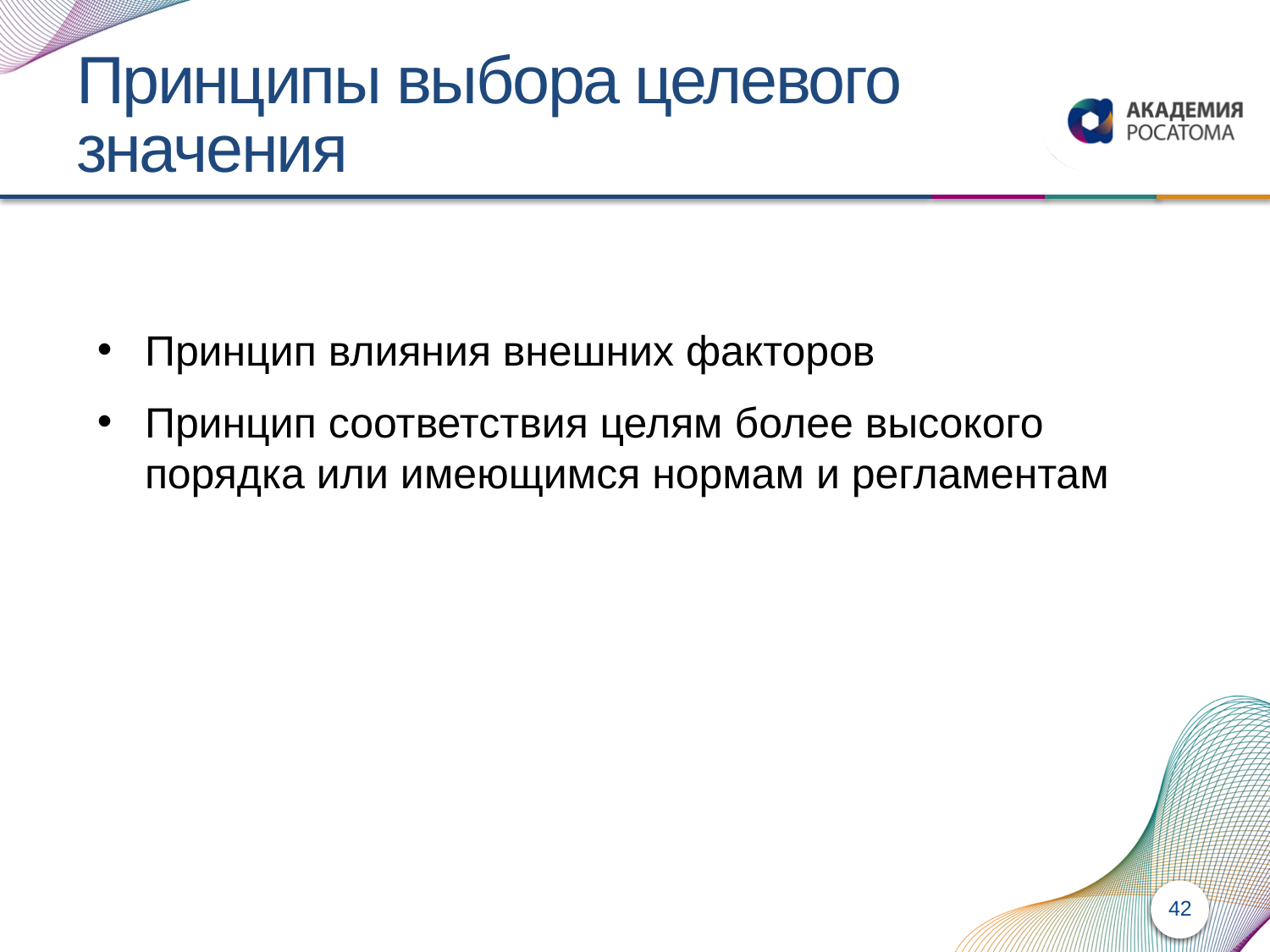

# Принципы выбора целевого значения
Принцип влияния внешних факторов
Принцип соответствия целям более высокого порядка или имеющимся нормам и регламентам
42